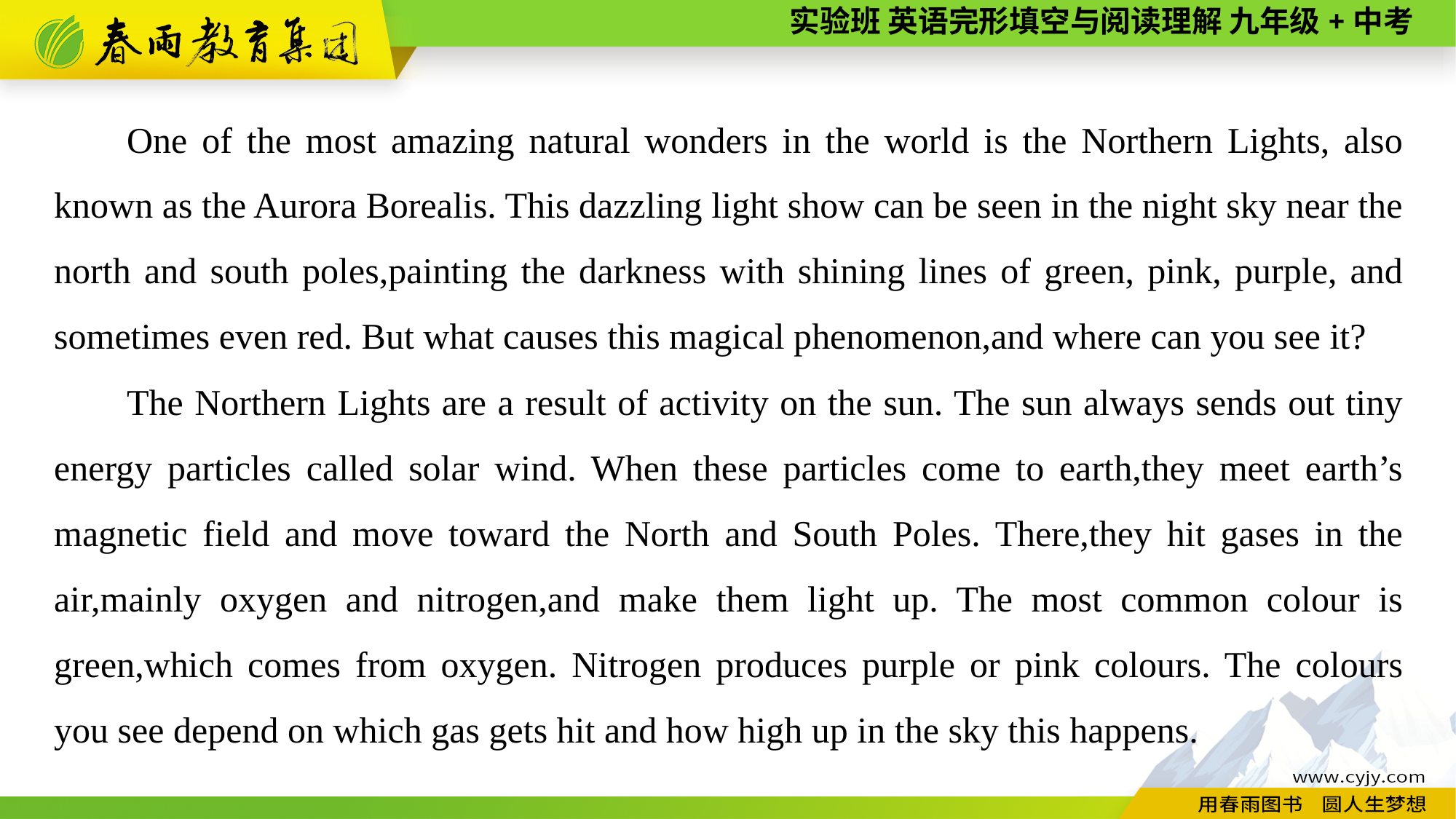

One of the most amazing natural wonders in the world is the Northern Lights, also known as the Aurora Borealis. This dazzling light show can be seen in the night sky near the north and south poles,painting the darkness with shining lines of green, pink, purple, and sometimes even red. But what causes this magical phenomenon,and where can you see it?
The Northern Lights are a result of activity on the sun. The sun always sends out tiny energy particles called solar wind. When these particles come to earth,they meet earth’s magnetic field and move toward the North and South Poles. There,they hit gases in the air,mainly oxygen and nitrogen,and make them light up. The most common colour is green,which comes from oxygen. Nitrogen produces purple or pink colours. The colours you see depend on which gas gets hit and how high up in the sky this happens.